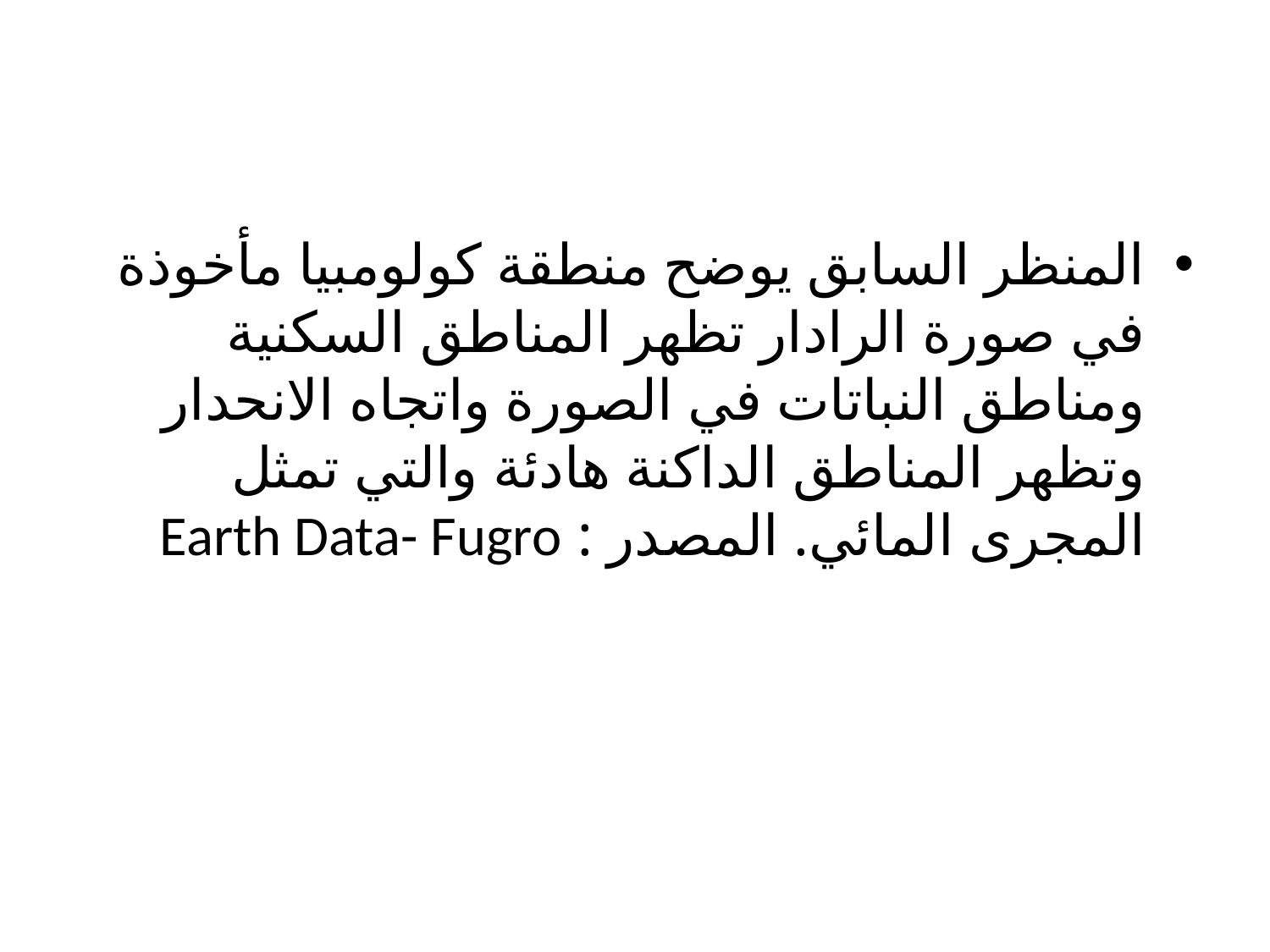

المنظر السابق يوضح منطقة كولومبيا مأخوذة في صورة الرادار تظهر المناطق السكنية ومناطق النباتات في الصورة واتجاه الانحدار وتظهر المناطق الداكنة هادئة والتي تمثل المجرى المائي. المصدر : Earth Data- Fugro